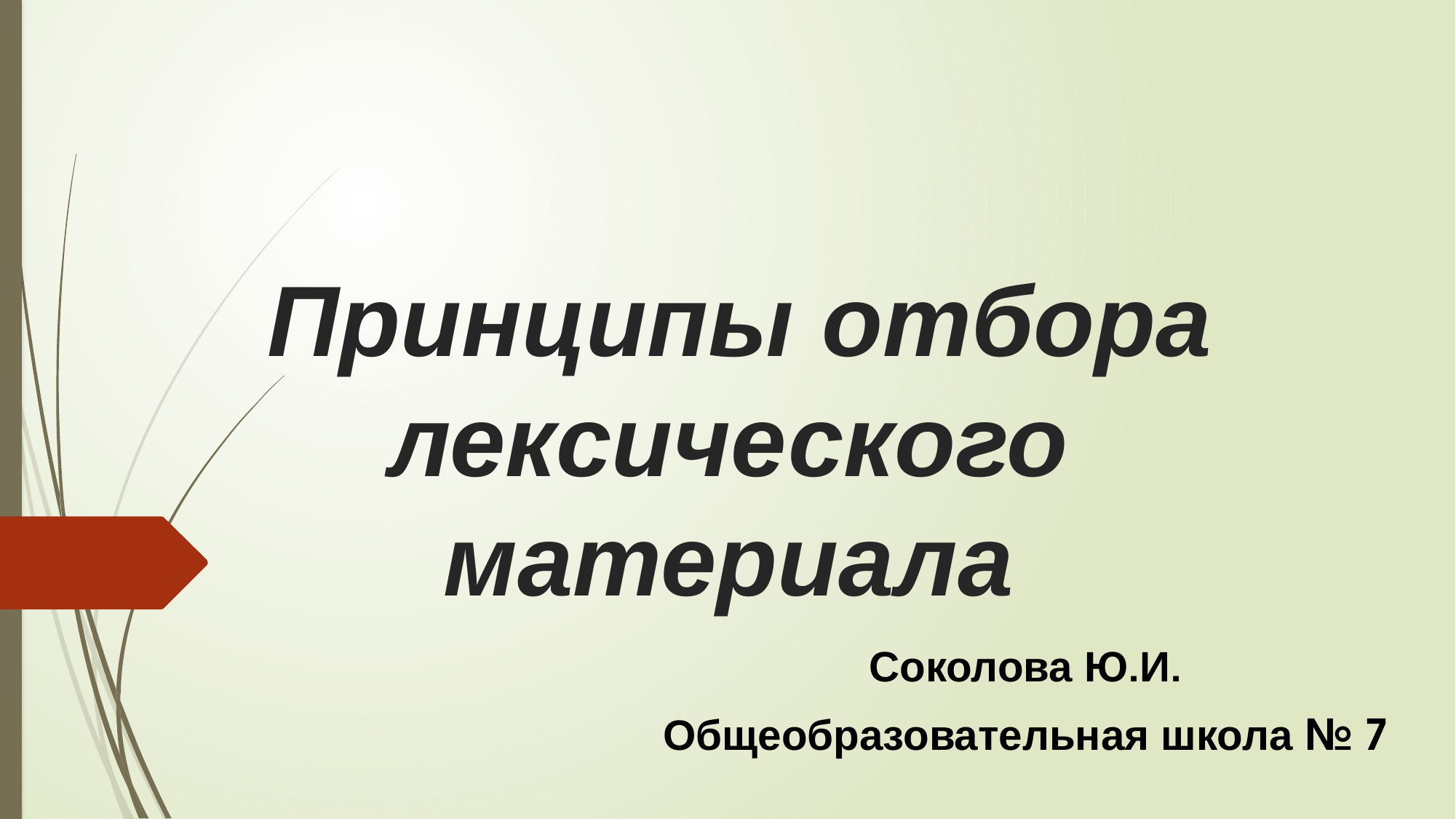

# Принципы отбора лексического материала
Соколова Ю.И.
Общеобразовательная школа № 7